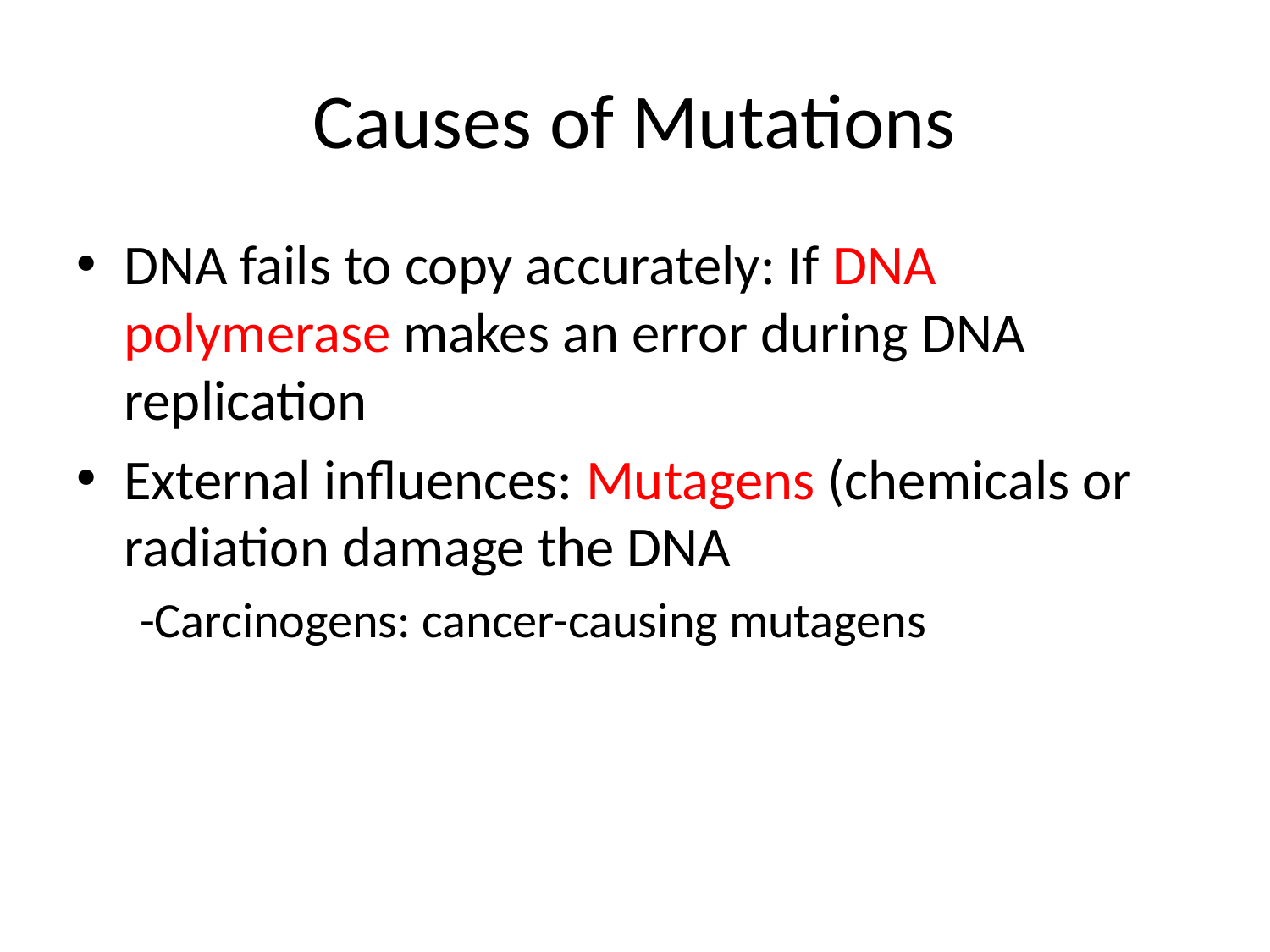

# Causes of Mutations
DNA fails to copy accurately: If DNA polymerase makes an error during DNA replication
External influences: Mutagens (chemicals or radiation damage the DNA
-Carcinogens: cancer-causing mutagens